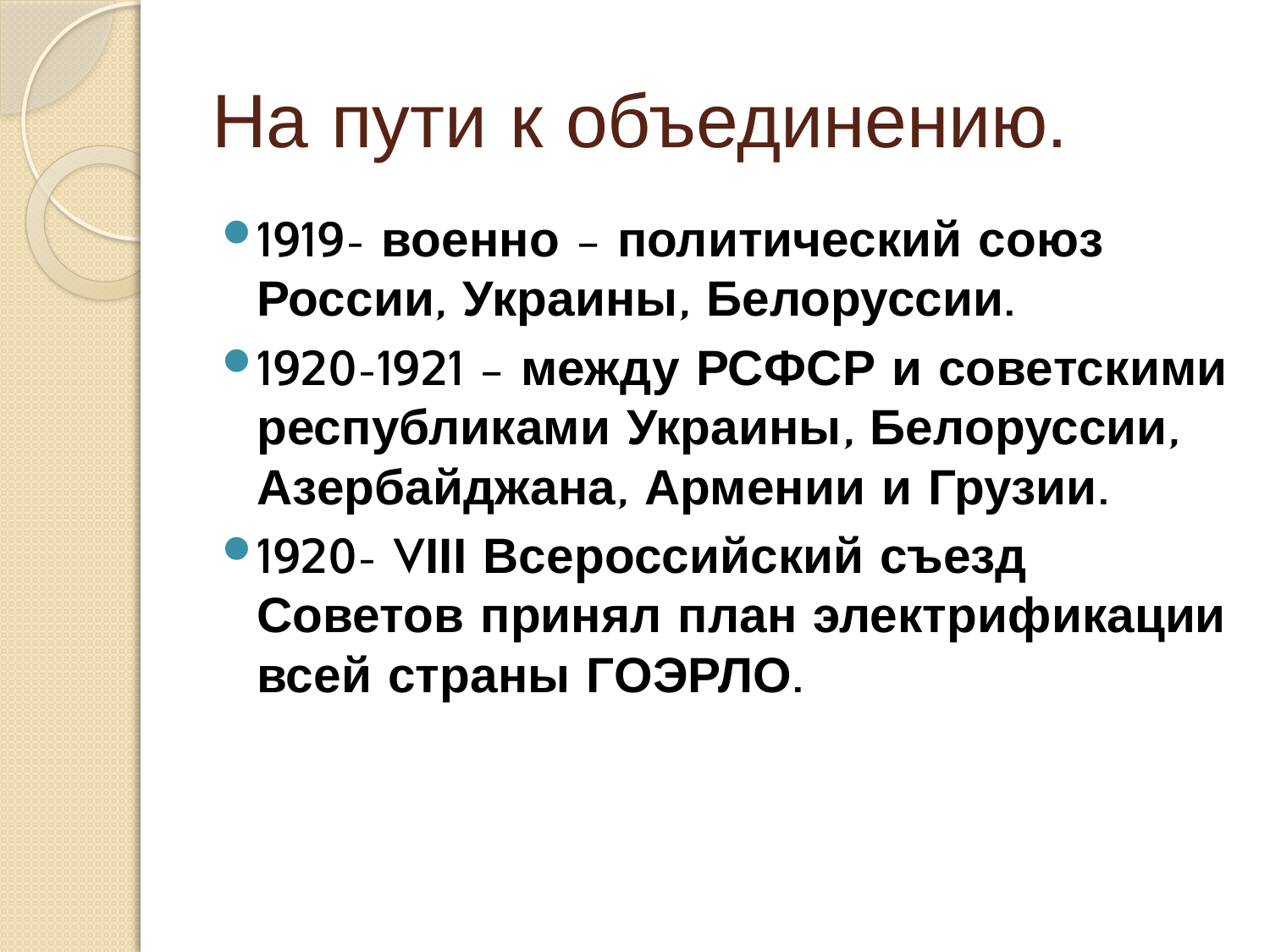

# На пути к объединению.
1919- военно – политический союз России, Украины, Белоруссии.
1920-1921 – между РСФСР и советскими республиками Украины, Белоруссии, Азербайджана, Армении и Грузии.
1920- VΙΙΙ Всероссийский съезд Советов принял план электрификации всей страны ГОЭРЛО.